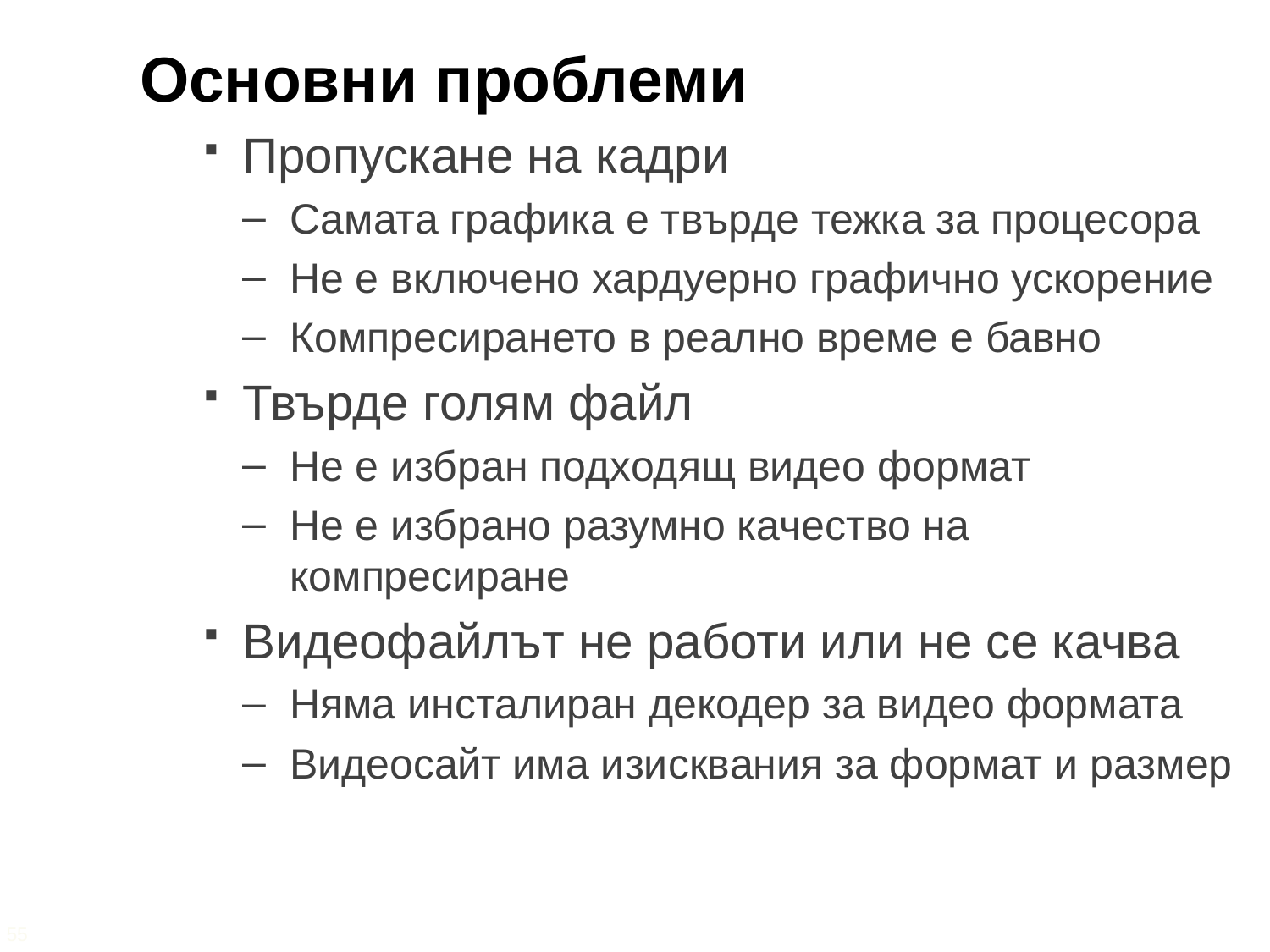

Основни проблеми
Пропускане на кадри
Самата графика е твърде тежка за процесора
Не е включено хардуерно графично ускорение
Компресирането в реално време е бавно
Твърде голям файл
Не е избран подходящ видео формат
Не е избрано разумно качество на компресиране
Видеофайлът не работи или не се качва
Няма инсталиран декодер за видео формата
Видеосайт има изисквания за формат и размер